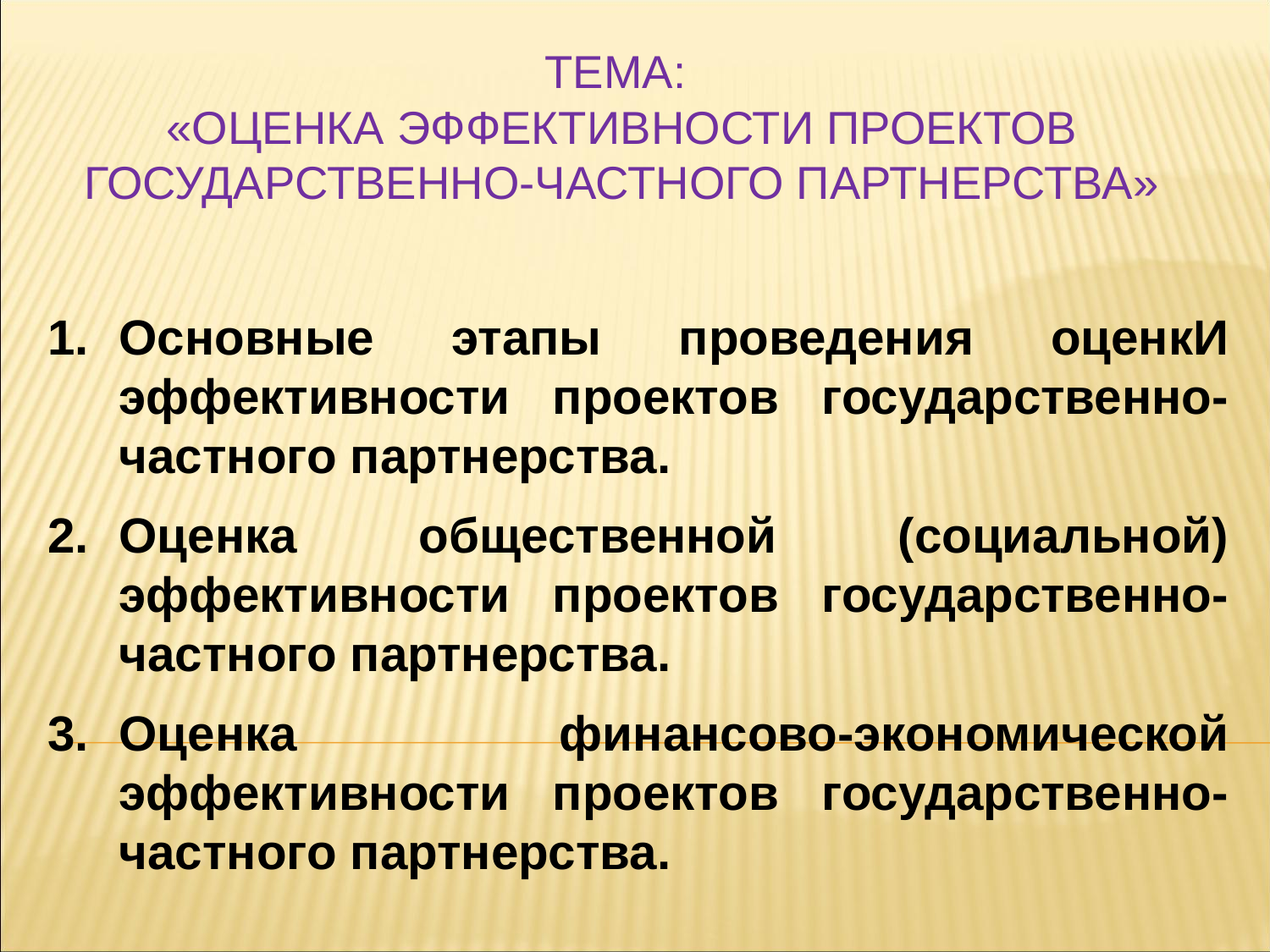

# ТЕМА: «ОЦЕНКА ЭФФЕКТИВНОСТИ ПРОЕКТОВ ГОСУДАРСТВЕННО-ЧАСТНОГО ПАРТНЕРСТВА»
Основные этапы проведения оценкИ эффективности проектов государственно-частного партнерства.
Оценка общественной (социальной) эффективности проектов государственно-частного партнерства.
Оценка финансово-экономической эффективности проектов государственно-частного партнерства.